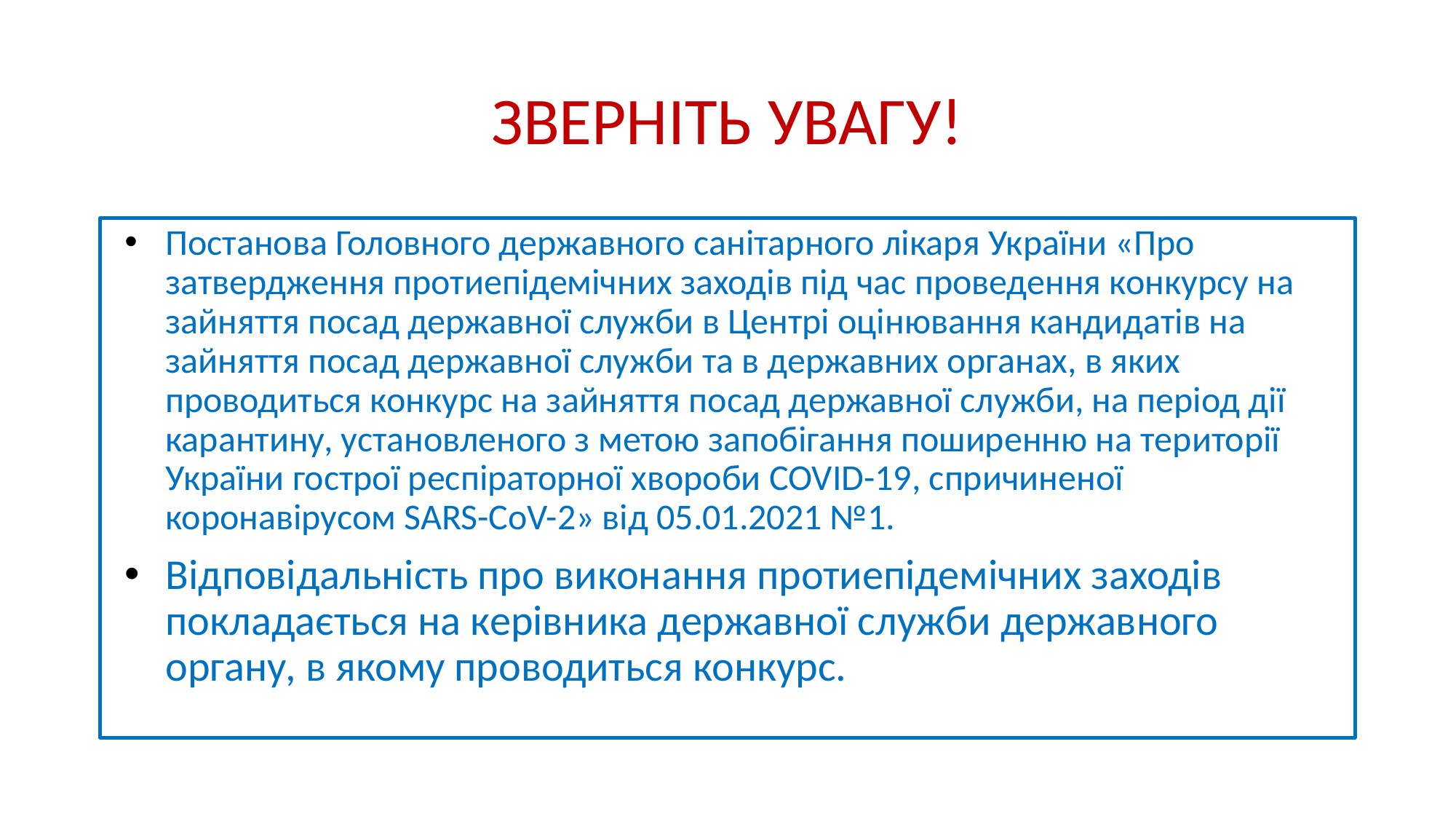

# ЗВЕРНІТЬ УВАГУ!
Постанова Головного державного санітарного лікаря України «Про затвердження протиепідемічних заходів під час проведення конкурсу на зайняття посад державної служби в Центрі оцінювання кандидатів на зайняття посад державної служби та в державних органах, в яких проводиться конкурс на зайняття посад державної служби, на період дії карантину, установленого з метою запобігання поширенню на території України гострої респіраторної хвороби COVID-19, спричиненої коронавірусом SARS-CoV-2» від 05.01.2021 №1.
Відповідальність про виконання протиепідемічних заходів покладається на керівника державної служби державного органу, в якому проводиться конкурс.